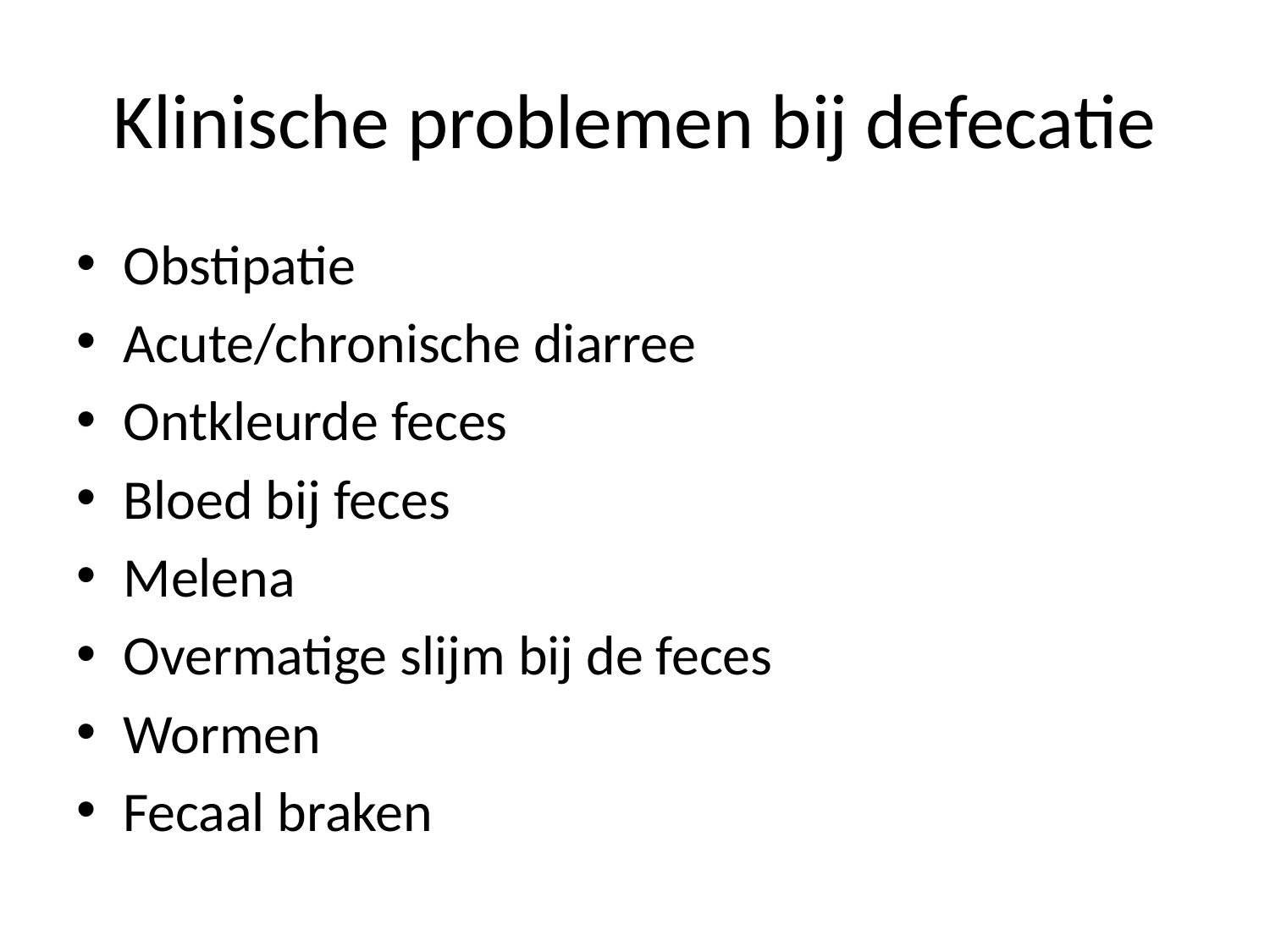

# Klinische problemen bij defecatie
Obstipatie
Acute/chronische diarree
Ontkleurde feces
Bloed bij feces
Melena
Overmatige slijm bij de feces
Wormen
Fecaal braken